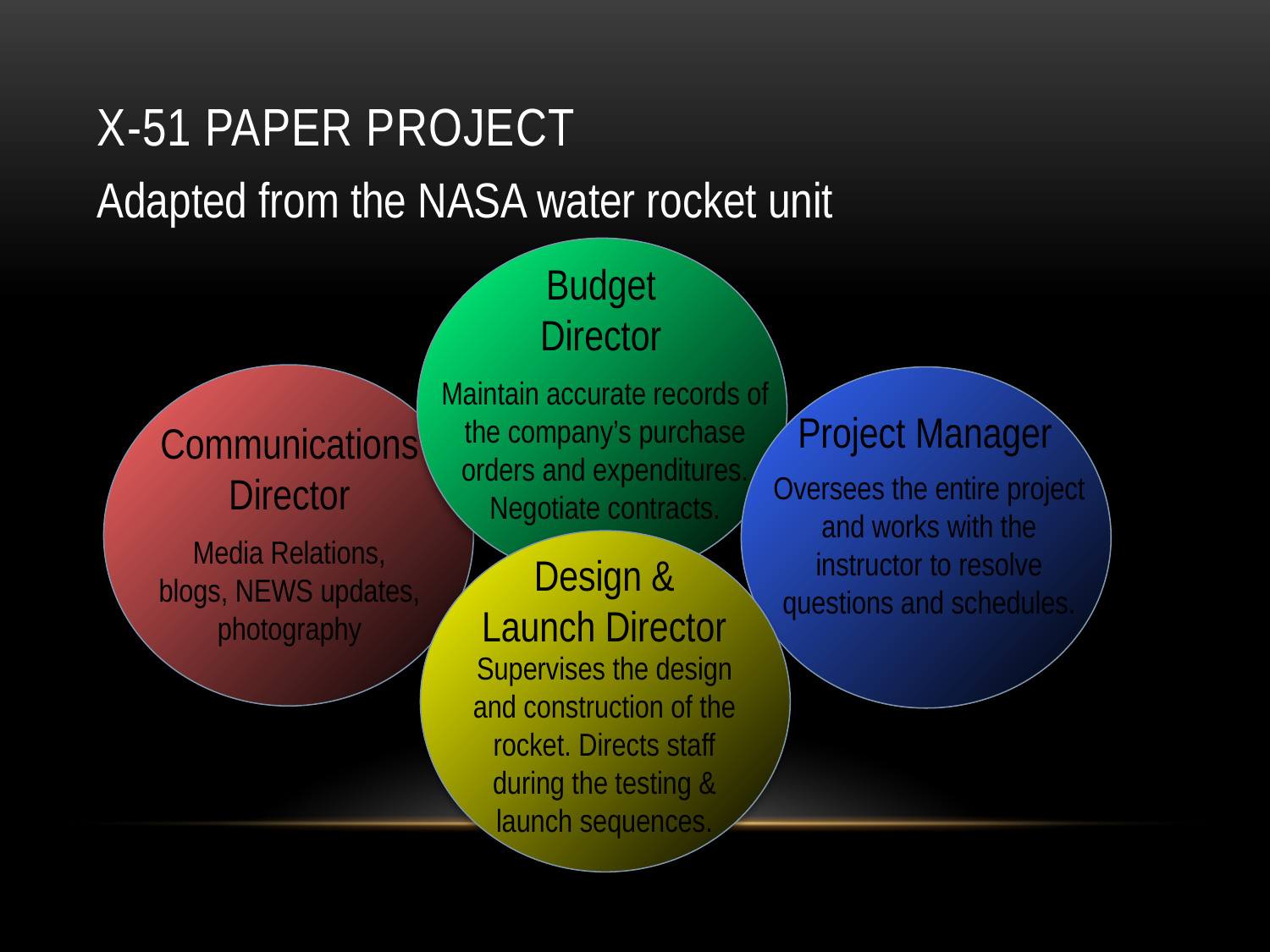

# X-51 paper Project
Adapted from the NASA water rocket unit

Budget
Director
Maintain accurate records of the company’s purchase orders and expenditures.
Negotiate contracts.

CommunicationsDirector
Media Relations, blogs, NEWS updates, photography

Project Manager
Oversees the entire project and works with the instructor to resolve questions and schedules.

Design & Launch Director
Supervises the design and construction of the rocket. Directs staff during the testing & launch sequences.